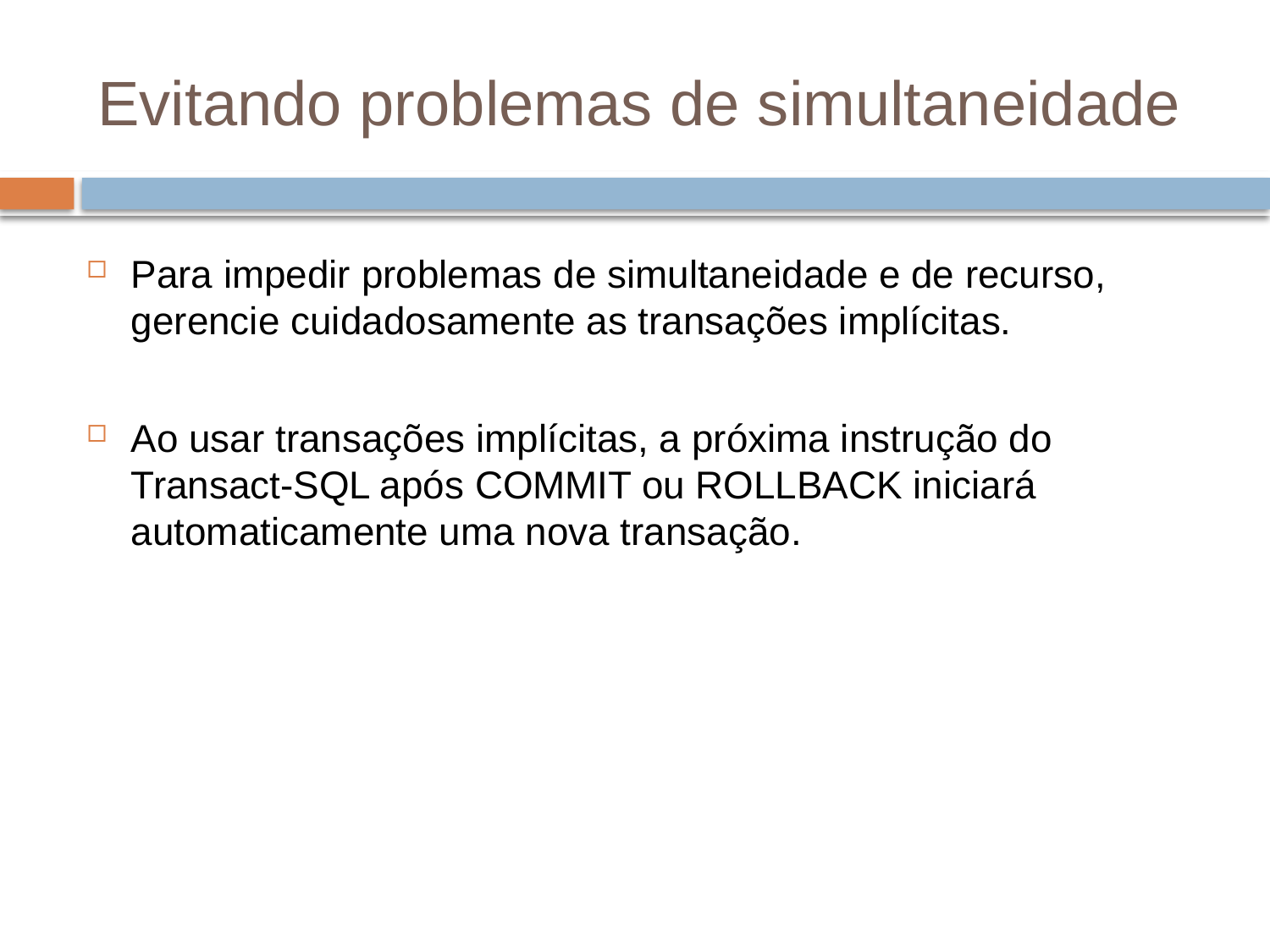

# Evitando problemas de simultaneidade
Para impedir problemas de simultaneidade e de recurso, gerencie cuidadosamente as transações implícitas.

Ao usar transações implícitas, a próxima instrução do Transact-SQL após COMMIT ou ROLLBACK iniciará automaticamente uma nova transação.